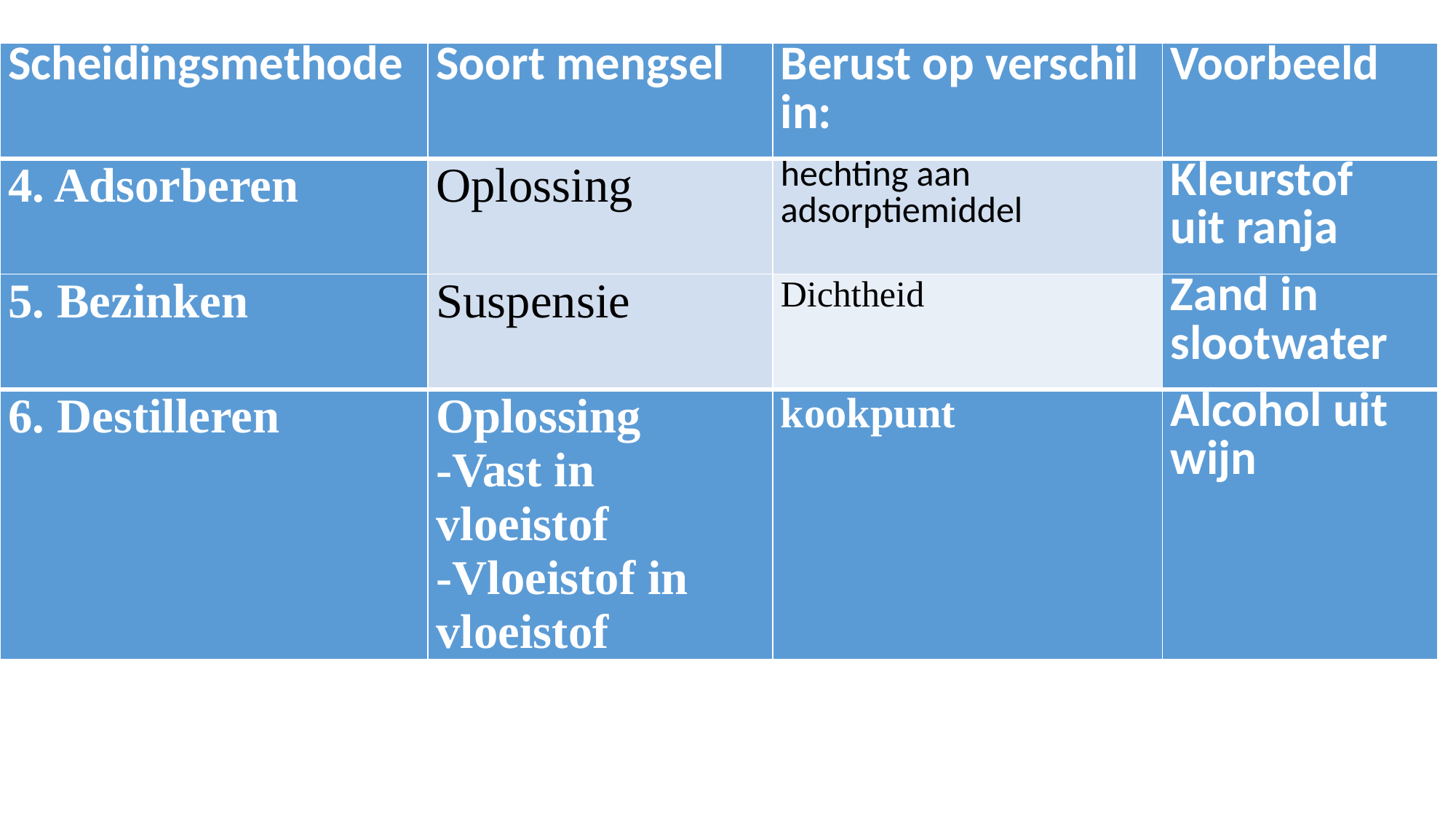

| Scheidingsmethode | Soort mengsel | Berust op verschil in: | Voorbeeld |
| --- | --- | --- | --- |
| 4. Adsorberen | Oplossing | hechting aan adsorptiemiddel | Kleurstof uit ranja |
| 5. Bezinken | Suspensie | Dichtheid | Zand in slootwater |
| 6. Destilleren | Oplossing -Vast in vloeistof -Vloeistof in vloeistof | kookpunt | Alcohol uit wijn |